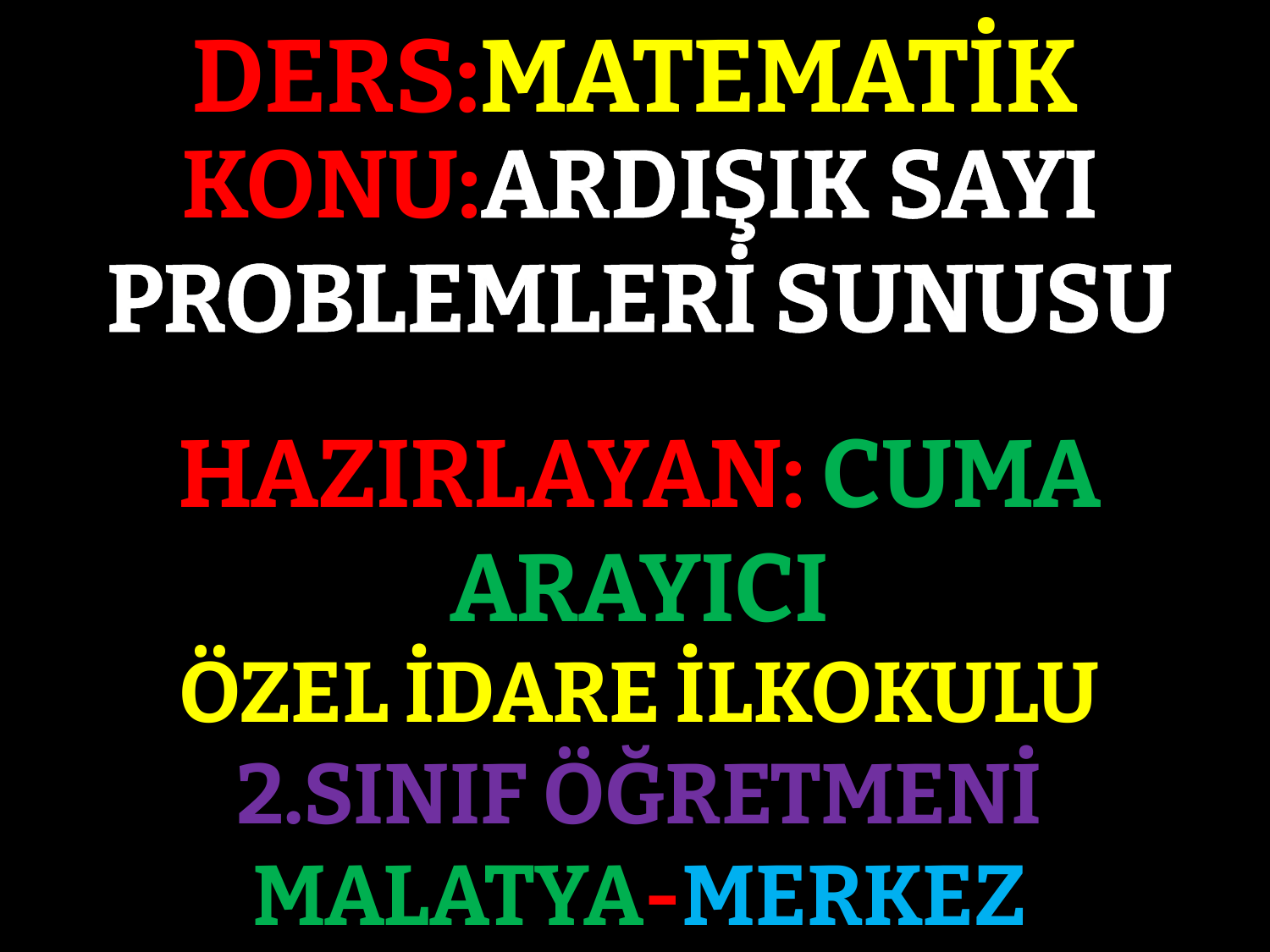

DERS:MATEMATİK
KONU:ARDIŞIK SAYI PROBLEMLERİ SUNUSU
#
www.sorubak.com
HAZIRLAYAN: CUMA ARAYICI
ÖZEL İDARE İLKOKULU
2.SINIF ÖĞRETMENİ
MALATYA-MERKEZ